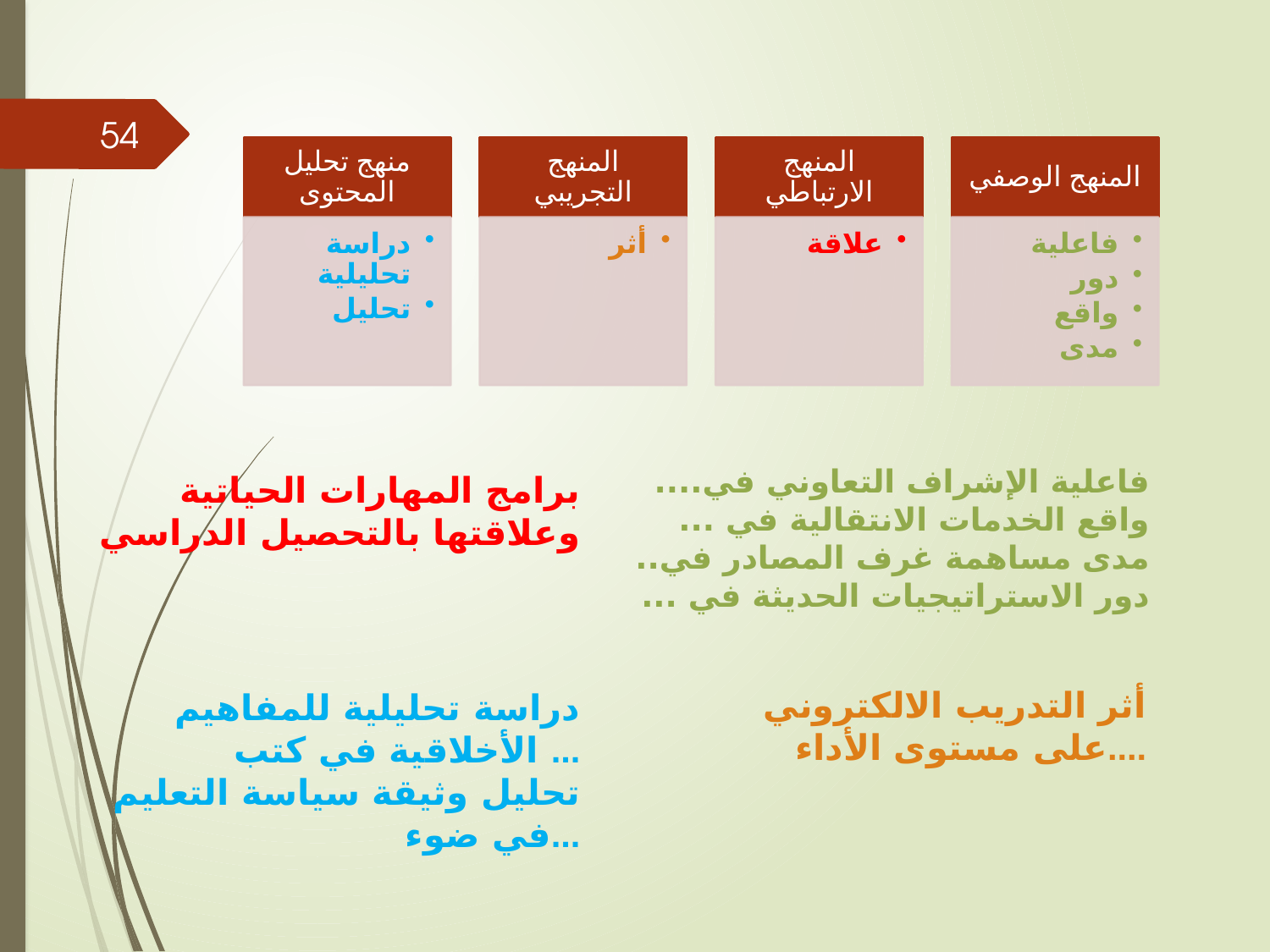

منهج تحليل المحتوى
دراسة تحليلية
تحليل
المنهج التجريبي
أثر
المنهج الارتباطي
علاقة
المنهج الوصفي
فاعلية
دور
واقع
مدى
54
# فاعلية الإشراف التعاوني في.... واقع الخدمات الانتقالية في ... مدى مساهمة غرف المصادر في.. دور الاستراتيجيات الحديثة في ...
برامج المهارات الحياتية وعلاقتها بالتحصيل الدراسي
أثر التدريب الالكتروني على مستوى الأداء....
دراسة تحليلية للمفاهيم الأخلاقية في كتب ...
تحليل وثيقة سياسة التعليم في ضوء...